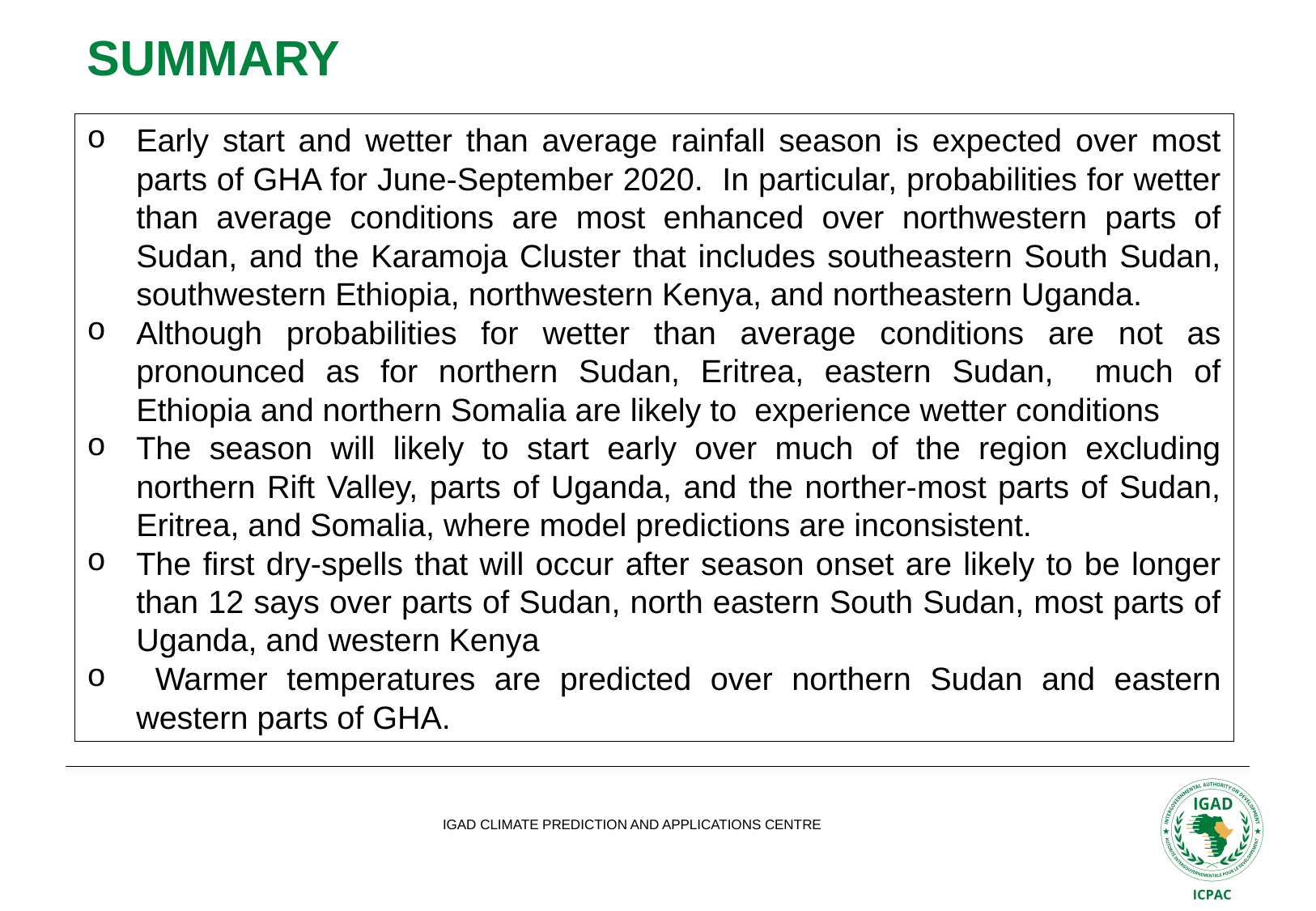

# Summary
Early start and wetter than average rainfall season is expected over most parts of GHA for June-September 2020.  In particular, probabilities for wetter than average conditions are most enhanced over northwestern parts of Sudan, and the Karamoja Cluster that includes southeastern South Sudan, southwestern Ethiopia, northwestern Kenya, and northeastern Uganda.
Although probabilities for wetter than average conditions are not as pronounced as for northern Sudan, Eritrea, eastern Sudan,  much of Ethiopia and northern Somalia are likely to  experience wetter conditions
The season will likely to start early over much of the region excluding northern Rift Valley, parts of Uganda, and the norther-most parts of Sudan, Eritrea, and Somalia, where model predictions are inconsistent.
The first dry-spells that will occur after season onset are likely to be longer than 12 says over parts of Sudan, north eastern South Sudan, most parts of Uganda, and western Kenya
 Warmer temperatures are predicted over northern Sudan and eastern western parts of GHA.
IGAD CLIMATE PREDICTION AND APPLICATIONS CENTRE